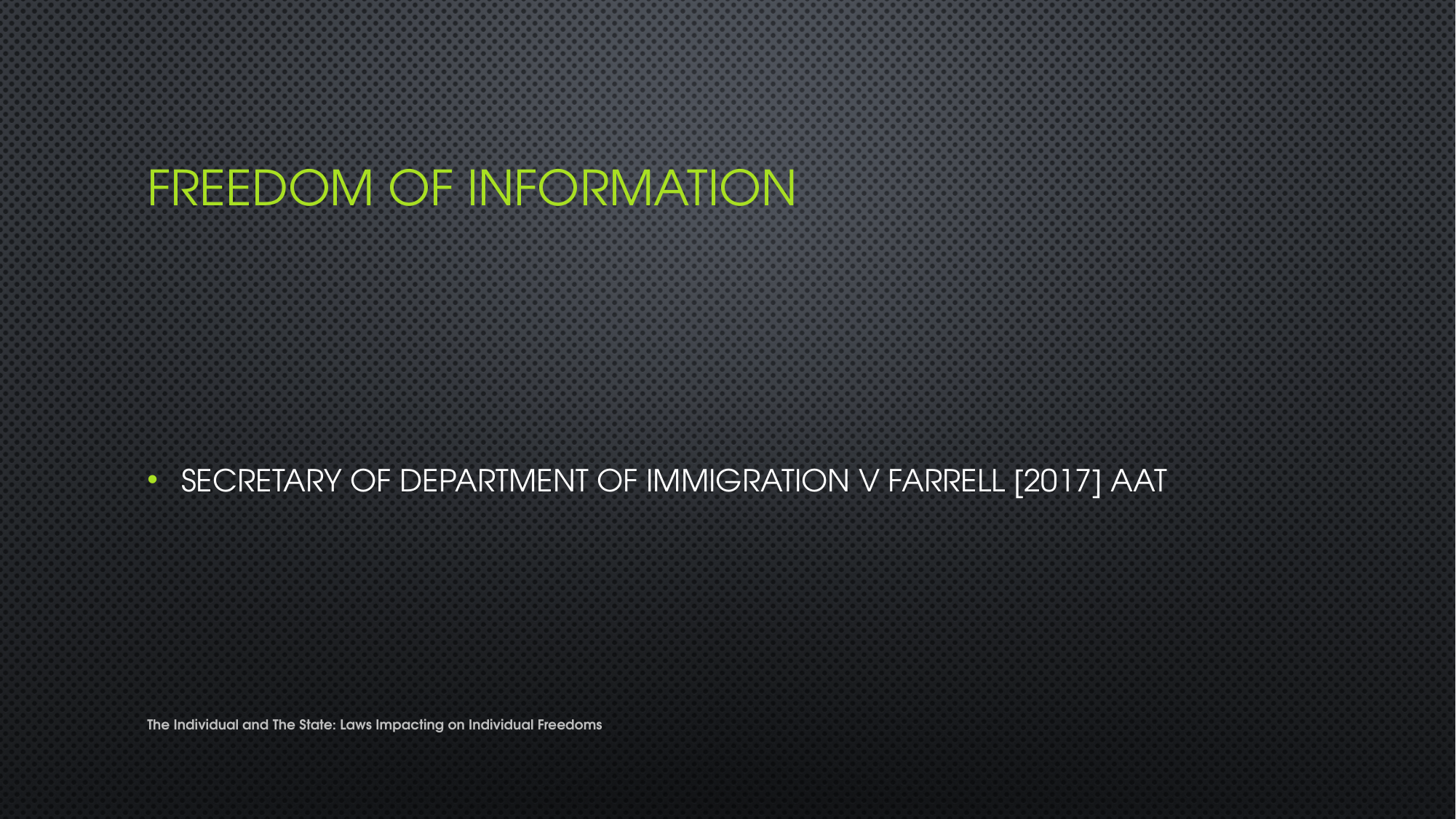

# Freedom of information
Secretary of Department of Immigration v Farrell [2017] AAT

The Individual and The State: Laws Impacting on Individual Freedoms